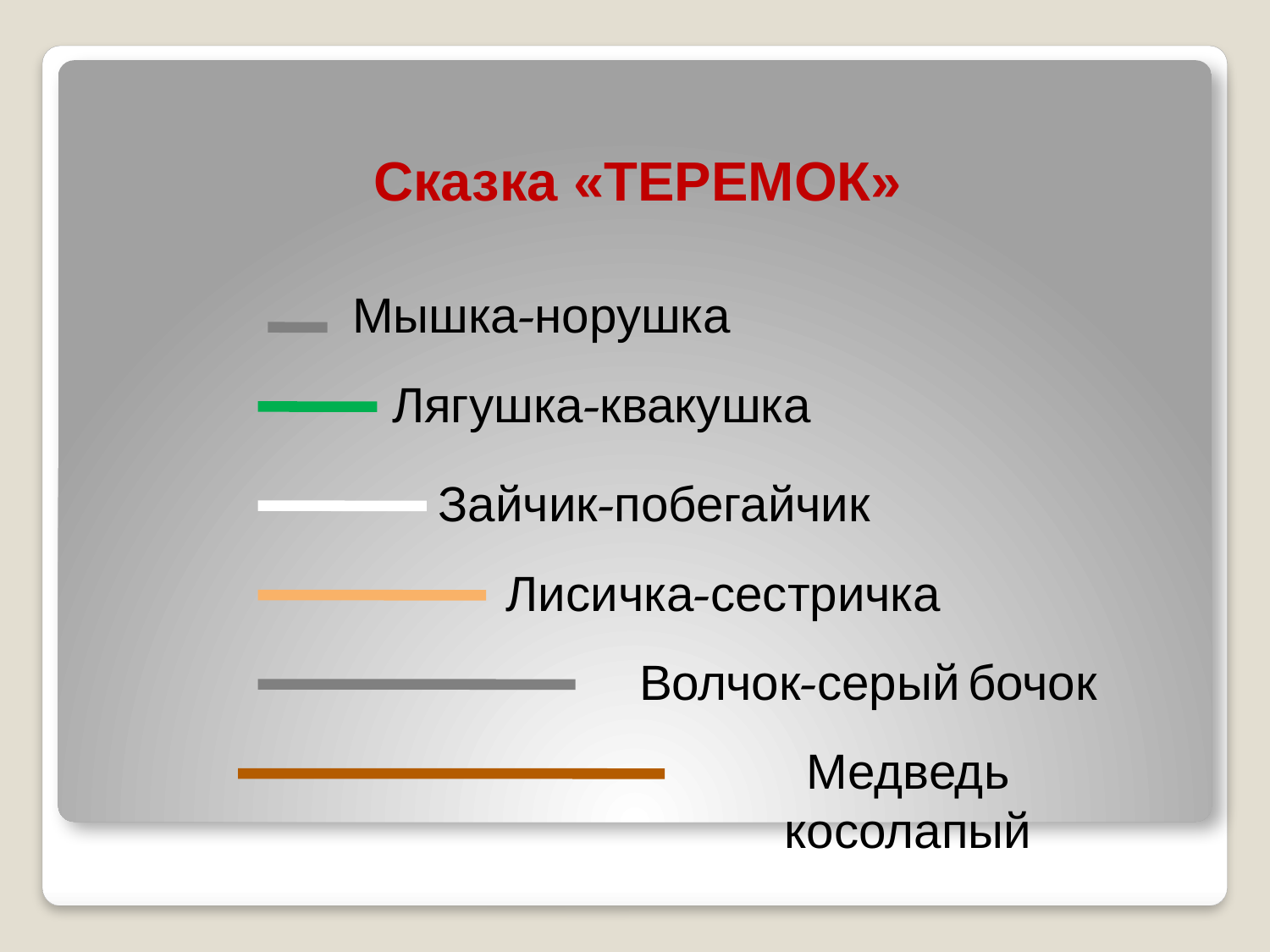

# Сказка «ТЕРЕМОК»
Мышка-норушка
Лягушка-квакушка
Зайчик-побегайчик
Лисичка-сестричка
Волчок-серый бочок
Медведь косолапый